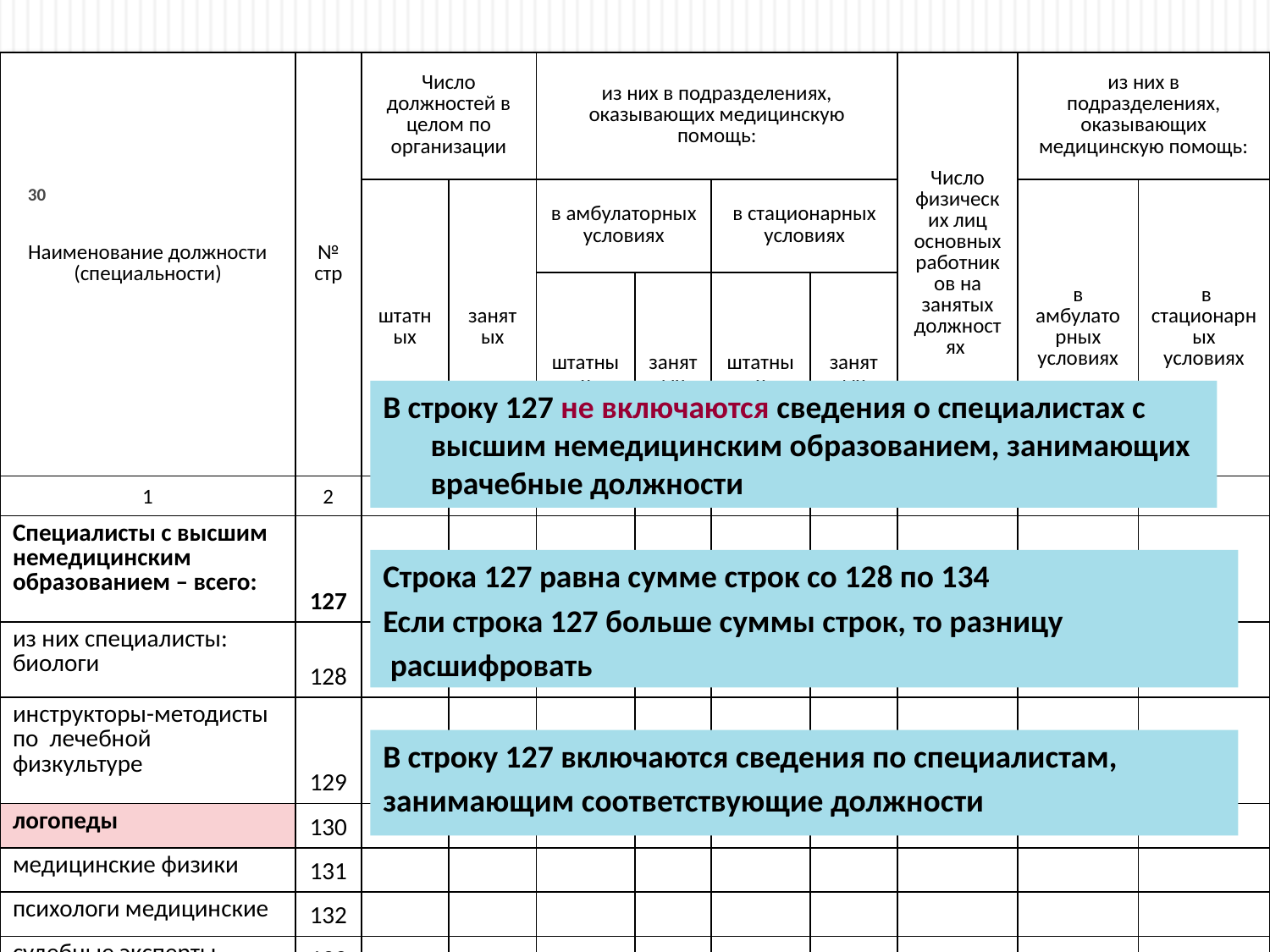

| Наименование должности (специальности) | № стр | Число должностей в целом по организации |  | из них в подразделениях, оказывающих медицинскую помощь: |  |  |  | Число физических лиц основных работников на занятых должностях | из них в подразделениях, оказывающих медицинскую помощь: |  |
| --- | --- | --- | --- | --- | --- | --- | --- | --- | --- | --- |
|  |  | штатных | занятых | в амбулаторных условиях |  | в стационарных условиях |  |  | в амбулаторных условиях | в стационарных условиях |
|  |  |  |  | штатных | занятых | штатных | занятых |  |  |  |
| 1 | 2 | 3 | 4 | 5 | 6 | 7 | 8 | 9 | 10 | 11 |
| Специалисты с высшим немедицинским образованием – всего: | 127 |  |  |  |  |  |  |  |  |  |
| из них специалисты: биологи | 128 |  |  |  |  |  |  |  |  |  |
| инструкторы-методисты по лечебной физкультуре | 129 |  |  |  |  |  |  |  |  |  |
| логопеды | 130 |  |  |  |  |  |  |  |  |  |
| медицинские физики | 131 |  |  |  |  |  |  |  |  |  |
| психологи медицинские | 132 |  |  |  |  |  |  |  |  |  |
| судебные эксперты | 133 |  |  |  |  |  |  |  |  |  |
| химики-эксперты | 134 |  |  |  |  |  |  |  |  |  |
30
В строку 127 не включаются сведения о специалистах с высшим немедицинским образованием, занимающих врачебные должности
Строка 127 равна сумме строк со 128 по 134
Если строка 127 больше суммы строк, то разницу
 расшифровать
В строку 127 включаются сведения по специалистам,
занимающим соответствующие должности